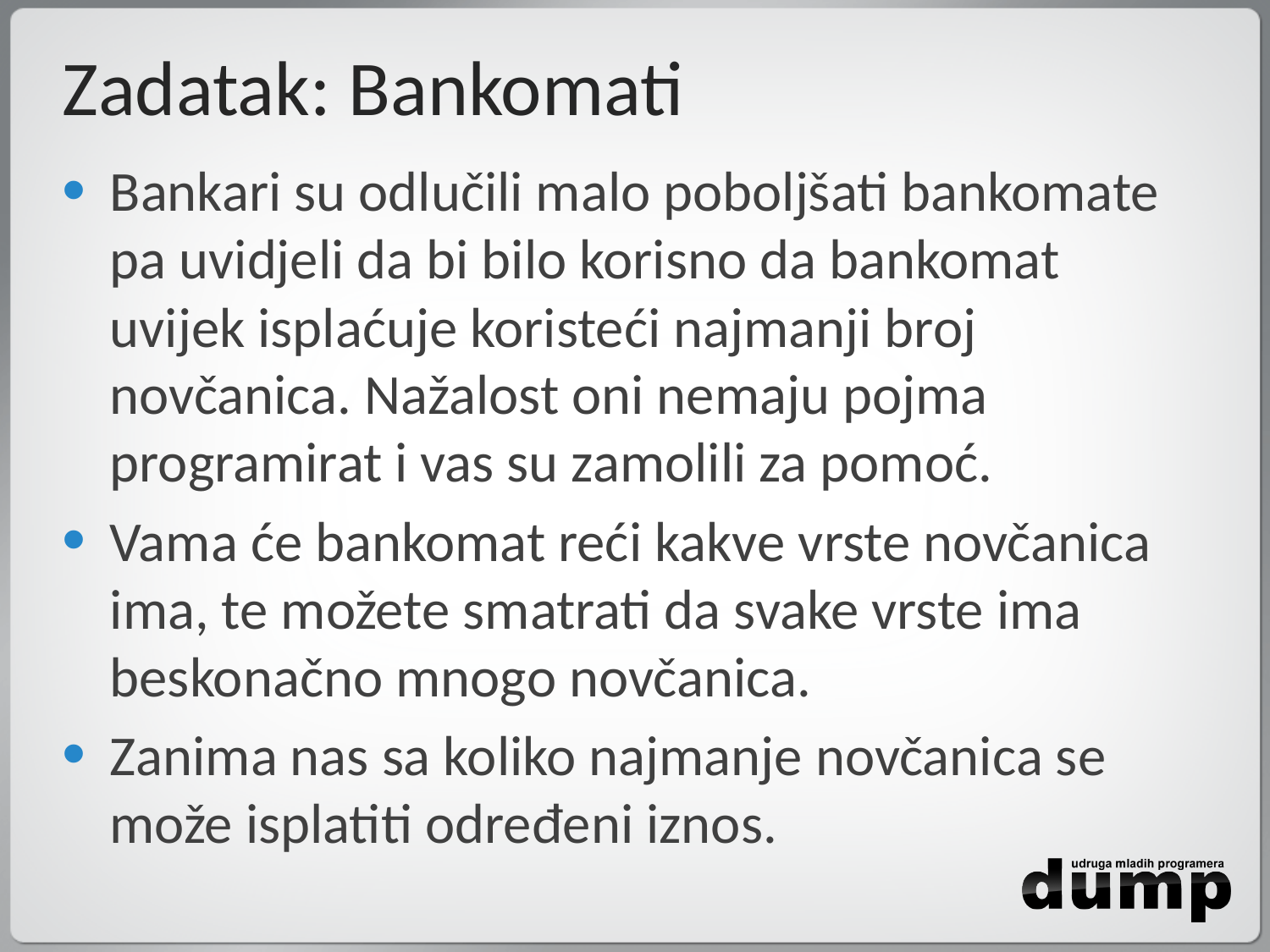

# Zadatak: Bankomati
Bankari su odlučili malo poboljšati bankomate pa uvidjeli da bi bilo korisno da bankomat uvijek isplaćuje koristeći najmanji broj novčanica. Nažalost oni nemaju pojma programirat i vas su zamolili za pomoć.
Vama će bankomat reći kakve vrste novčanica ima, te možete smatrati da svake vrste ima beskonačno mnogo novčanica.
Zanima nas sa koliko najmanje novčanica se može isplatiti određeni iznos.